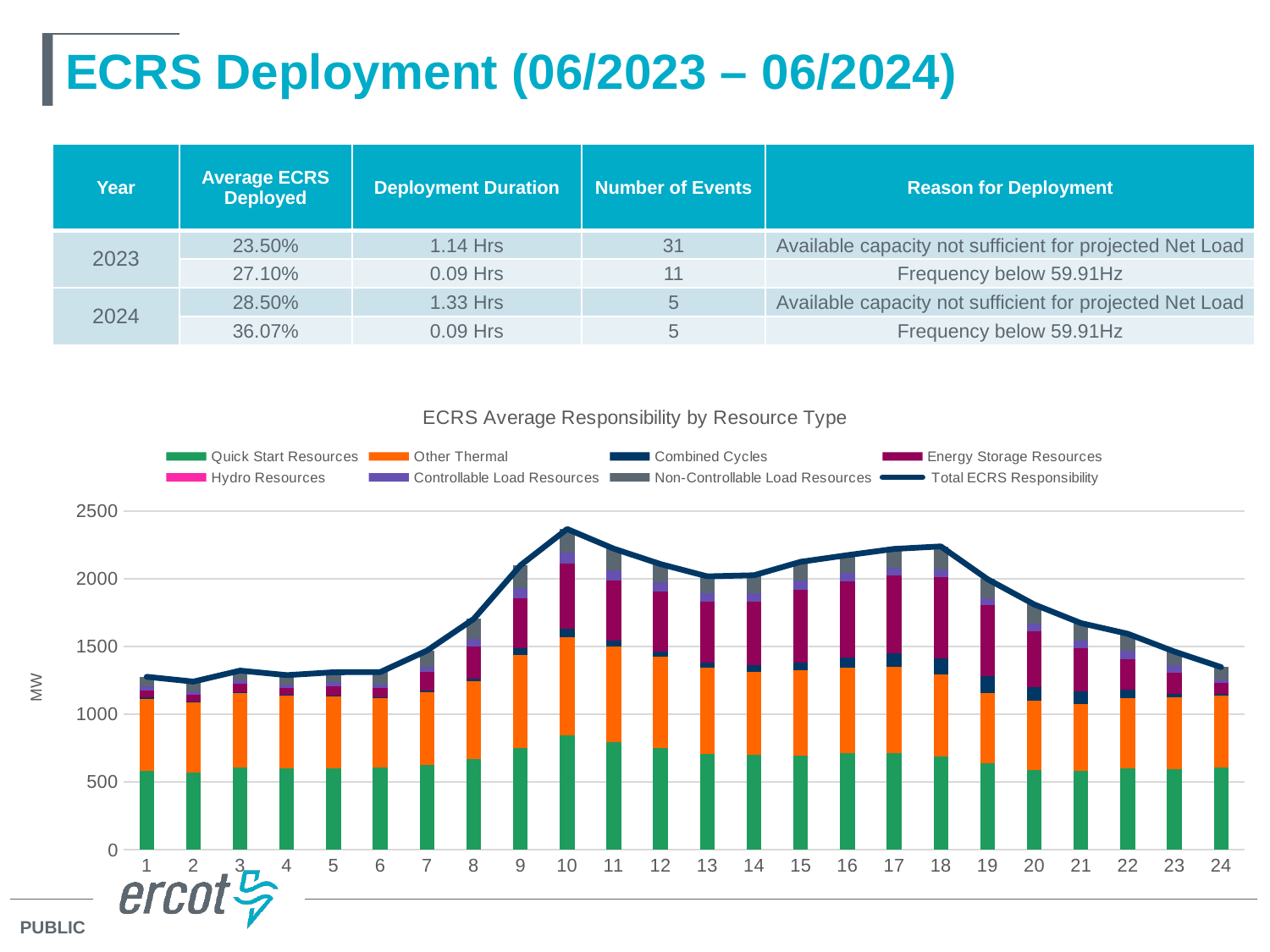

# ECRS Deployment (06/2023 – 06/2024)
| Year | Average ECRS Deployed | Deployment Duration | Number of Events | Reason for Deployment |
| --- | --- | --- | --- | --- |
| 2023 | 23.50% | 1.14 Hrs | 31 | Available capacity not sufficient for projected Net Load |
|  | 27.10% | 0.09 Hrs | 11 | Frequency below 59.91Hz |
| 2024 | 28.50% | 1.33 Hrs | 5 | Available capacity not sufficient for projected Net Load |
|  | 36.07% | 0.09 Hrs | 5 | Frequency below 59.91Hz |

### Chart: ECRS Average Responsibility by Resource Type

| Category | Quick Start Resources | Other Thermal | Combined Cycles | Energy Storage Resources | Hydro Resources | Controllable Load Resources | Non-Controllable Load Resources |  Total ECRS Responsibility |
|---|---|---|---|---|---|---|---|---|
| 1 | 581.0819664359572 | 532.5713107915515 | 9.578142113870664 | 50.32909821531162 | 0.0 | 29.659562811605536 | 72.66557374208641 | 1275.8856541150508 |
| 2 | 566.8098083019714 | 517.138690601294 | 8.74931881034523 | 48.125040692468026 | 0.0 | 28.42506810917968 | 71.07384195311033 | 1240.3217684892418 |
| 3 | 608.3786295490445 | 548.3863002107088 | 8.08876711450007 | 57.31942448605046 | 0.0 | 27.510958894428537 | 71.83013691033051 | 1321.5142171644077 |
| 4 | 599.5557372597725 | 537.4459003428699 | 9.03907103471311 | 45.21420758079632 | 0.0 | 25.934699451685447 | 70.79781415604577 | 1287.987429838851 |
| 5 | 597.754644348351 | 533.2612013752595 | 8.153825141526125 | 65.76171205747498 | 0.0 | 29.076229519980725 | 75.456010909723 | 1309.463623362576 |
| 6 | 604.601365493244 | 514.0071029183374 | 7.486885271790256 | 65.51680313569852 | 0.0 | 27.360655698922457 | 91.95027319287328 | 1310.9230857044374 |
| 7 | 625.6581961682274 | 537.5185784691764 | 10.25683061330101 | 136.0014477284101 | 0.0 | 38.55191253903616 | 120.87076501803672 | 1468.8577305297788 |
| 8 | 669.8183052335131 | 573.5614747988982 | 19.676229499027112 | 238.55915244981844 | 0.0 | 53.65054648233628 | 147.41912562334906 | 1702.684834079194 |
| 9 | 750.0551899452838 | 685.3437149600744 | 48.79180331898695 | 368.2733052430102 | 0.0 | 79.03825131491348 | 166.8071037355422 | 2098.3093685103154 |
| 10 | 844.0631146880831 | 722.1756826318535 | 61.89644803523953 | 483.3756809997812 | 0.0 | 81.59918025273258 | 173.06967213779615 | 2366.1797787426162 |
| 11 | 794.1117479888327 | 702.437704791119 | 44.38497260012019 | 447.49830405983784 | 0.12021857923497267 | 75.23224042981292 | 157.42923507348362 | 2221.214423537974 |
| 12 | 750.0363376333888 | 676.0360646755878 | 35.98825137576487 | 442.1443150494018 | 0.0 | 70.27103819357059 | 133.08333327731913 | 2107.5593401989645 |
| 13 | 707.1584698808027 | 633.6133878408349 | 40.46967216937782 | 447.2759047868834 | 0.0 | 62.13852455398868 | 126.48278704278636 | 2017.1387462780265 |
| 14 | 697.4784155534943 | 616.2620217726763 | 46.52568304664616 | 472.1883918087926 | 0.0 | 61.73114749092592 | 131.21393458188564 | 2025.3995942476913 |
| 15 | 694.6901642877474 | 627.3103830011136 | 61.45846993341916 | 536.0538508279875 | 0.0 | 69.16666661634615 | 135.95983604036567 | 2124.639370705665 |
| 16 | 711.3103826206549 | 633.035246138013 | 74.32404379299702 | 563.9784681586542 | 0.0 | 58.851366160201096 | 131.90928957569383 | 2173.4087964430933 |
| 17 | 711.1527327033124 | 638.6448092384162 | 98.39644802198204 | 576.7897906175059 | 0.0 | 53.57267755467462 | 141.21338793968465 | 2219.7698460862066 |
| 18 | 687.3519127305917 | 604.5833336884061 | 120.13797808071811 | 598.2206815790461 | 0.0 | 60.51912561608629 | 167.40598364767658 | 2238.219015343201 |
| 19 | 635.3860656041516 | 521.2915299443162 | 120.78961751070254 | 528.2479496103614 | 0.0 | 50.079508234454615 | 140.53169391665546 | 1996.3263648102322 |
| 20 | 589.5612022575347 | 507.82431725763666 | 102.27103824480422 | 413.48117330092145 | 0.0 | 54.0084699560913 | 142.36366121624152 | 1809.509862227264 |
| 21 | 581.5450822443332 | 495.85683101906585 | 88.01120211470983 | 322.51770359721513 | 0.0 | 54.171857921066724 | 129.9144808500868 | 1672.017157747418 |
| 22 | 600.5792349895247 | 520.7934423844594 | 57.21830598393703 | 229.75035386776358 | 0.0 | 59.88961748606502 | 125.25081967515862 | 1593.4817743854676 |
| 23 | 591.4234969874296 | 534.1836063648951 | 22.161475418871213 | 160.6583021296972 | 0.0 | 50.42131151147793 | 102.82459014849518 | 1461.6727825685332 |
| 24 | 603.6915293905168 | 536.1967202421414 | 9.419672116404518 | 79.68797744857937 | 0.0 | 29.322677595103954 | 88.78907103213635 | 1347.1076478328891 |
40